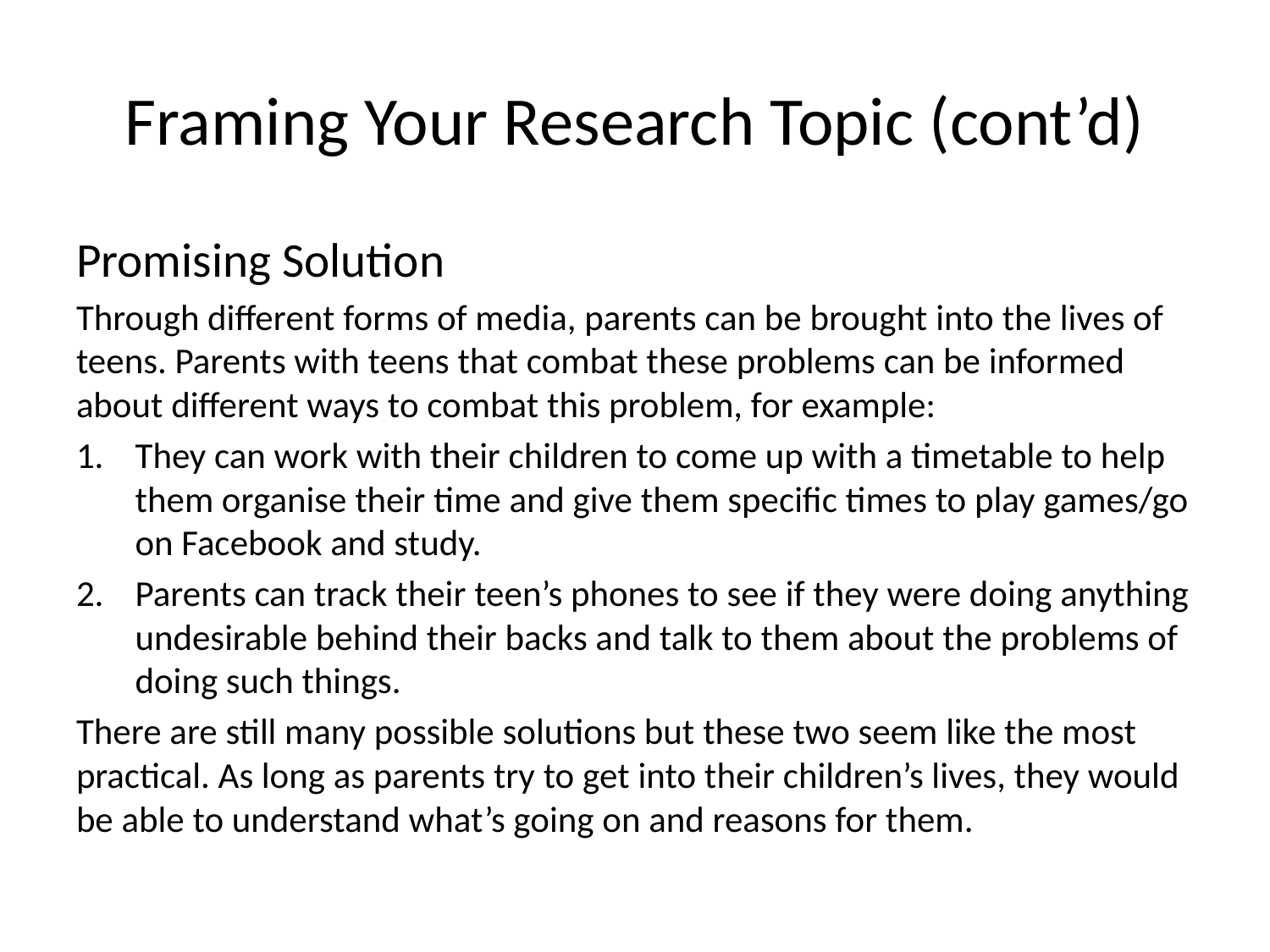

# Framing Your Research Topic (cont’d)
Promising Solution
Through different forms of media, parents can be brought into the lives of teens. Parents with teens that combat these problems can be informed about different ways to combat this problem, for example:
They can work with their children to come up with a timetable to help them organise their time and give them specific times to play games/go on Facebook and study.
Parents can track their teen’s phones to see if they were doing anything undesirable behind their backs and talk to them about the problems of doing such things.
There are still many possible solutions but these two seem like the most practical. As long as parents try to get into their children’s lives, they would be able to understand what’s going on and reasons for them.